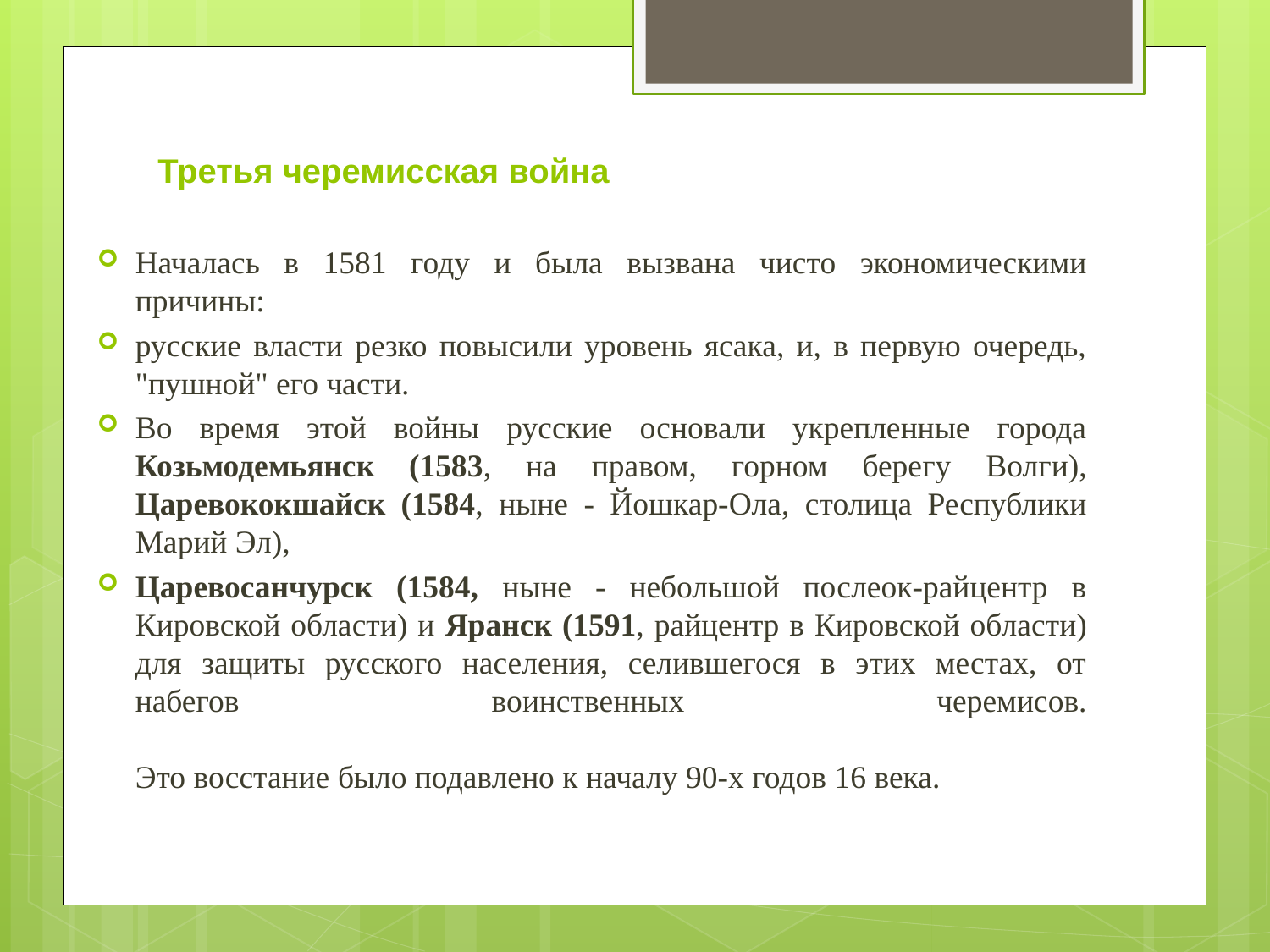

# Третья черемисская война
Началась в 1581 году и была вызвана чисто экономическими причины:
русские власти резко повысили уровень ясака, и, в первую очередь, "пушной" его части.
Во время этой войны русские основали укрепленные города Козьмодемьянск (1583, на правом, горном берегу Волги), Царевококшайск (1584, ныне - Йошкар-Ола, столица Республики Марий Эл),
Царевосанчурск (1584, ныне - небольшой послеок-райцентр в Кировской области) и Яранск (1591, райцентр в Кировской области) для защиты русского населения, селившегося в этих местах, от набегов воинственных черемисов.
Это восстание было подавлено к началу 90-х годов 16 века.